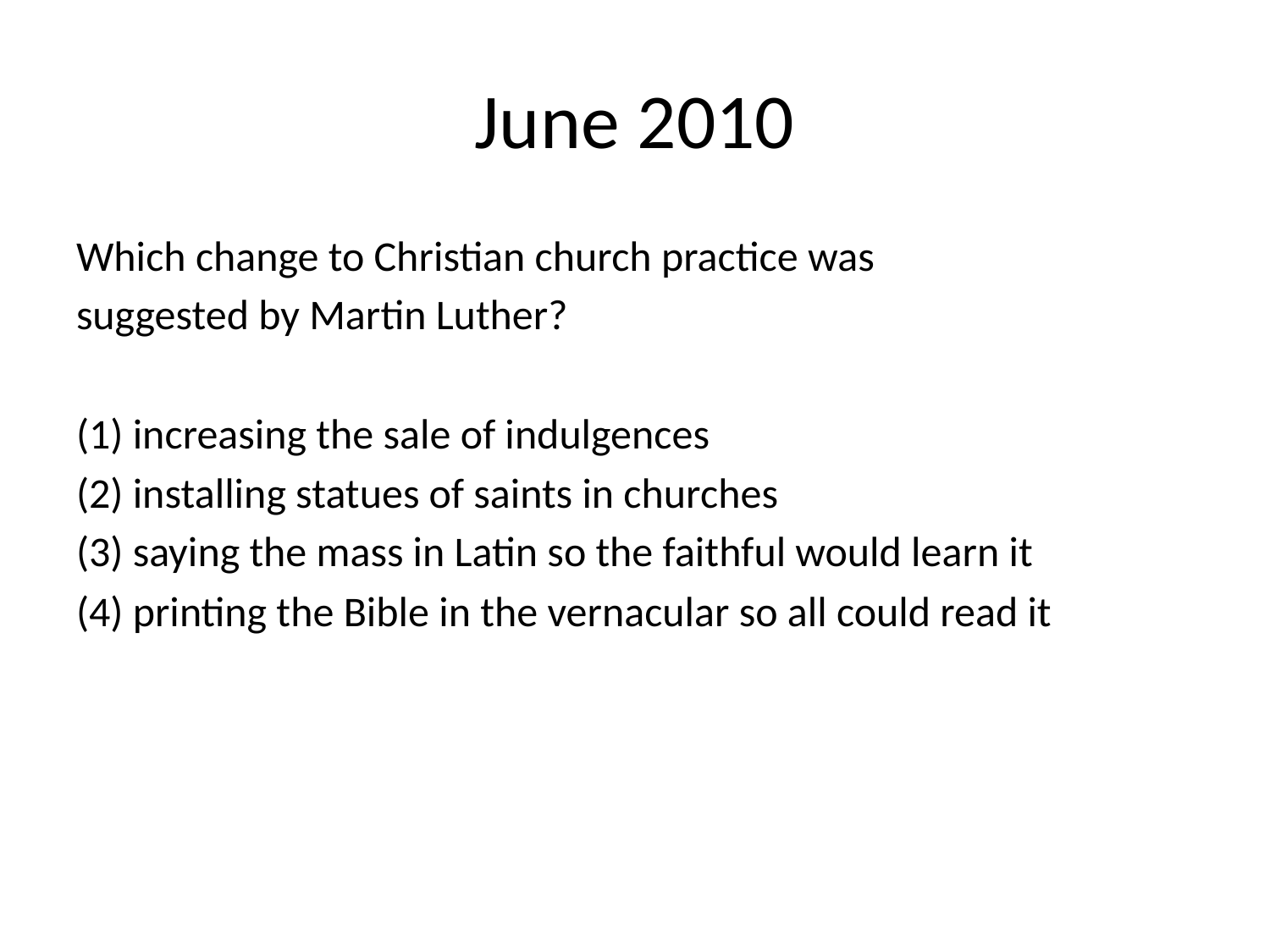

# June 2010
Which change to Christian church practice was
suggested by Martin Luther?

(1) increasing the sale of indulgences
(2) installing statues of saints in churches
(3) saying the mass in Latin so the faithful would learn it
(4) printing the Bible in the vernacular so all could read it